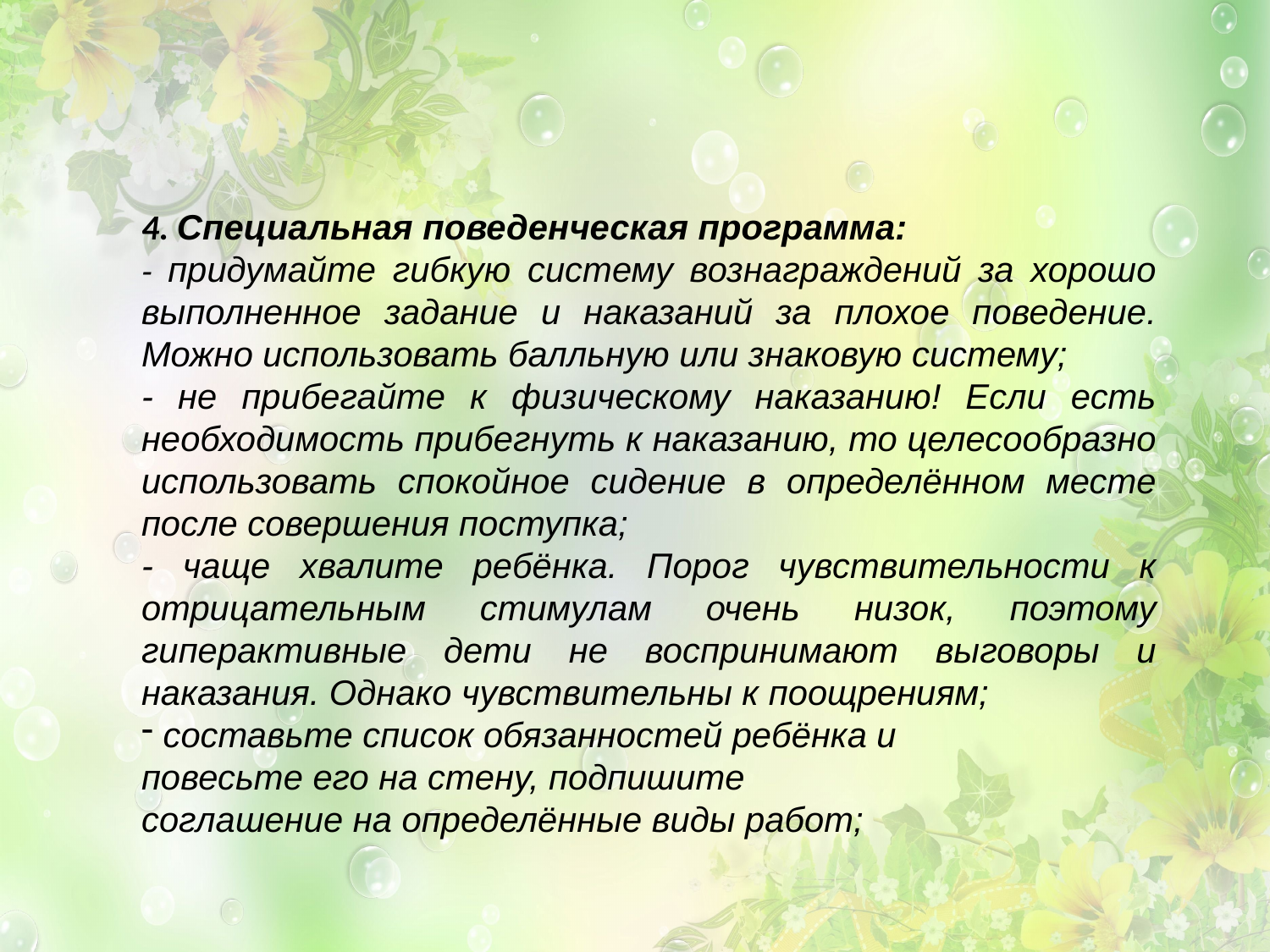

4. Специальная поведенческая программа:
- придумайте гибкую систему вознаграждений за хорошо выполненное задание и наказаний за плохое поведение. Можно использовать балльную или знаковую систему;
- не прибегайте к физическому наказанию! Если есть необходимость прибегнуть к наказанию, то целесообразно использовать спокойное сидение в определённом месте после совершения поступка;
- чаще хвалите ребёнка. Порог чувствительности к отрицательным стимулам очень низок, поэтому гиперактивные дети не воспринимают выговоры и наказания. Однако чувствительны к поощрениям;
 составьте список обязанностей ребёнка и
повесьте его на стену, подпишите
соглашение на определённые виды работ;